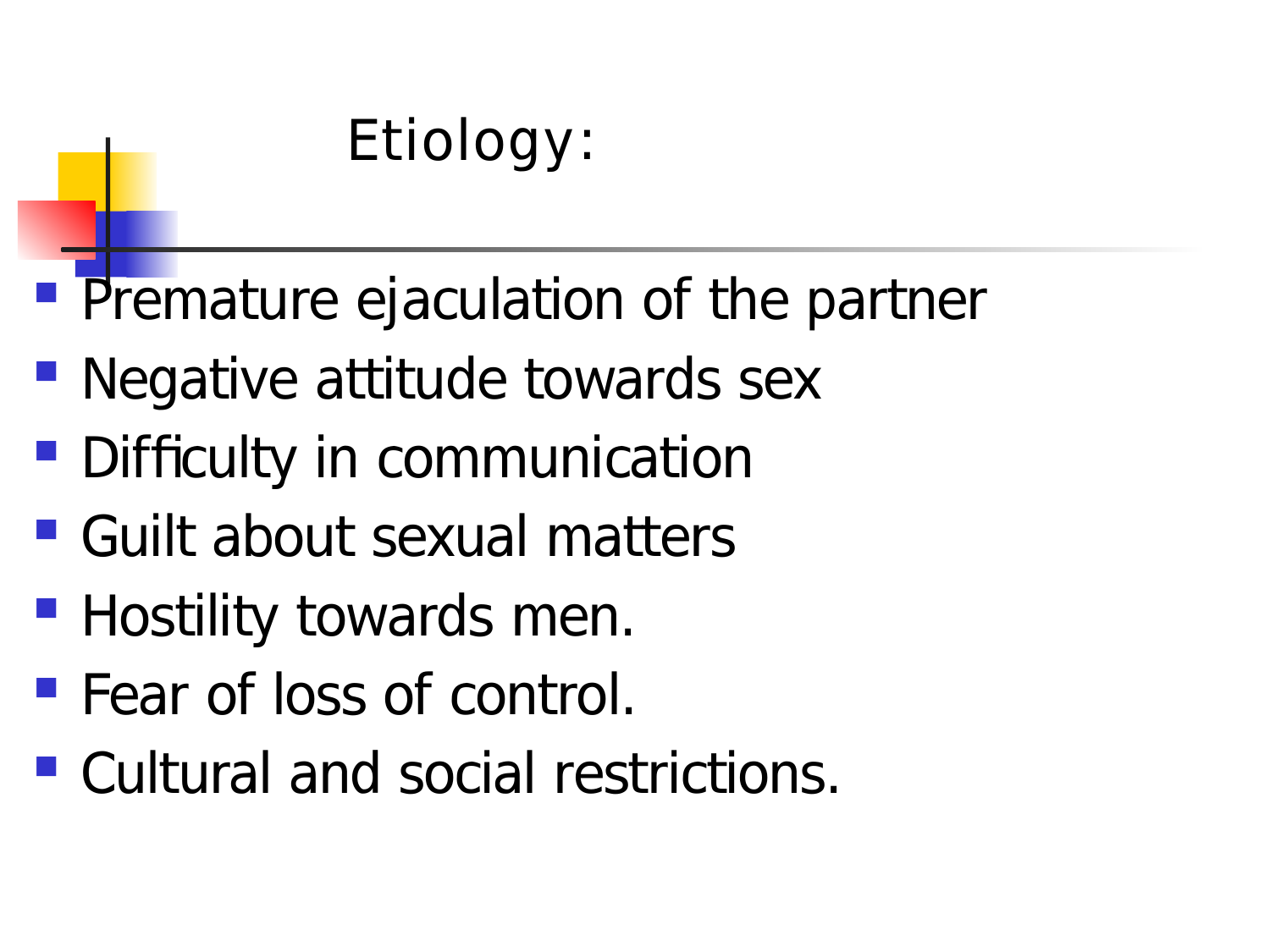

Etiology:

Premature ejaculation of the partner
Negative attitude towards sex
Difficulty in communication
Guilt about sexual matters
Hostility towards men.
Fear of loss of control.
Cultural and social restrictions.